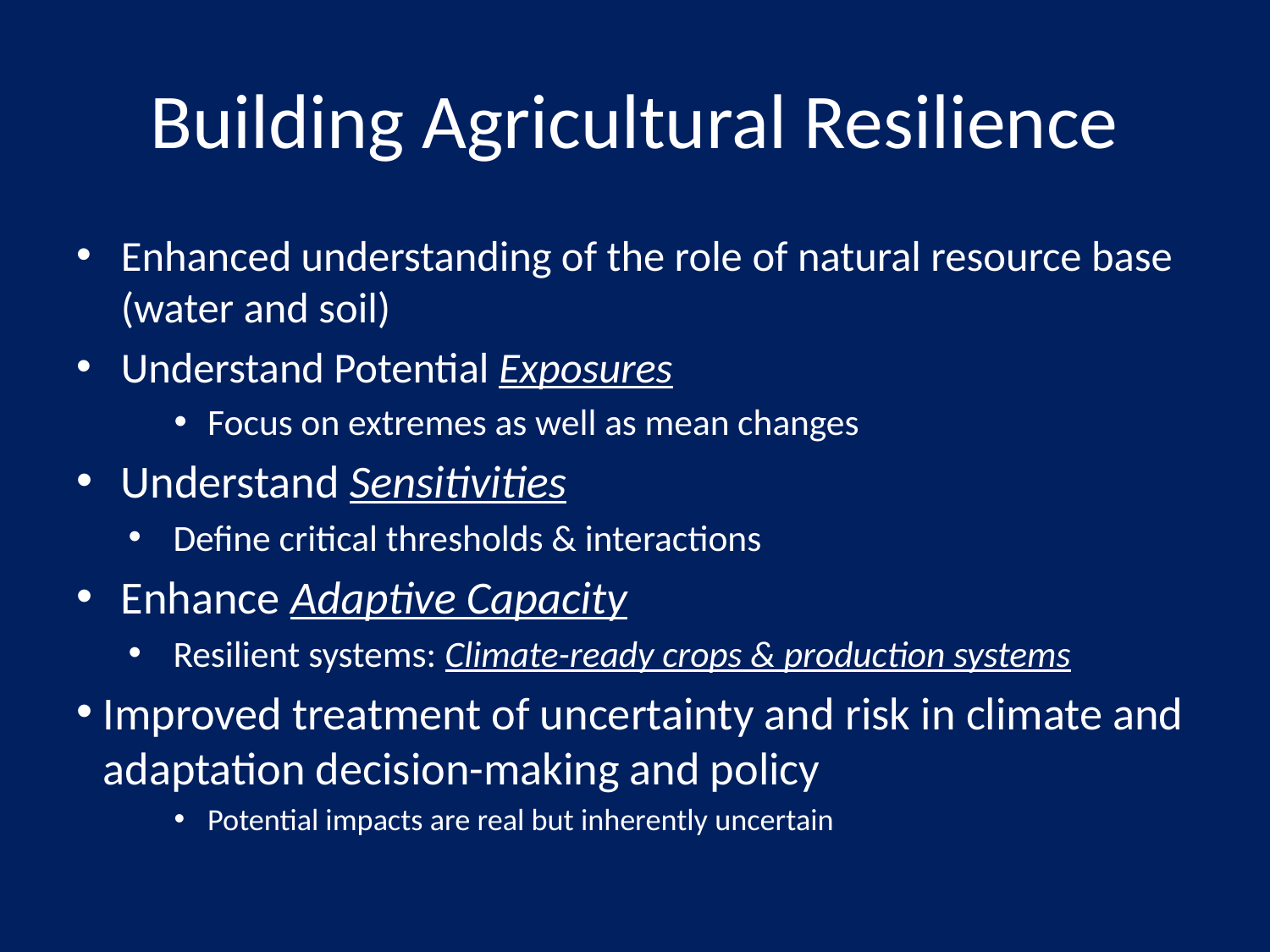

# Building Agricultural Resilience
Enhanced understanding of the role of natural resource base (water and soil)
Understand Potential Exposures
Focus on extremes as well as mean changes
Understand Sensitivities
Define critical thresholds & interactions
Enhance Adaptive Capacity
Resilient systems: Climate-ready crops & production systems
Improved treatment of uncertainty and risk in climate and adaptation decision-making and policy
Potential impacts are real but inherently uncertain